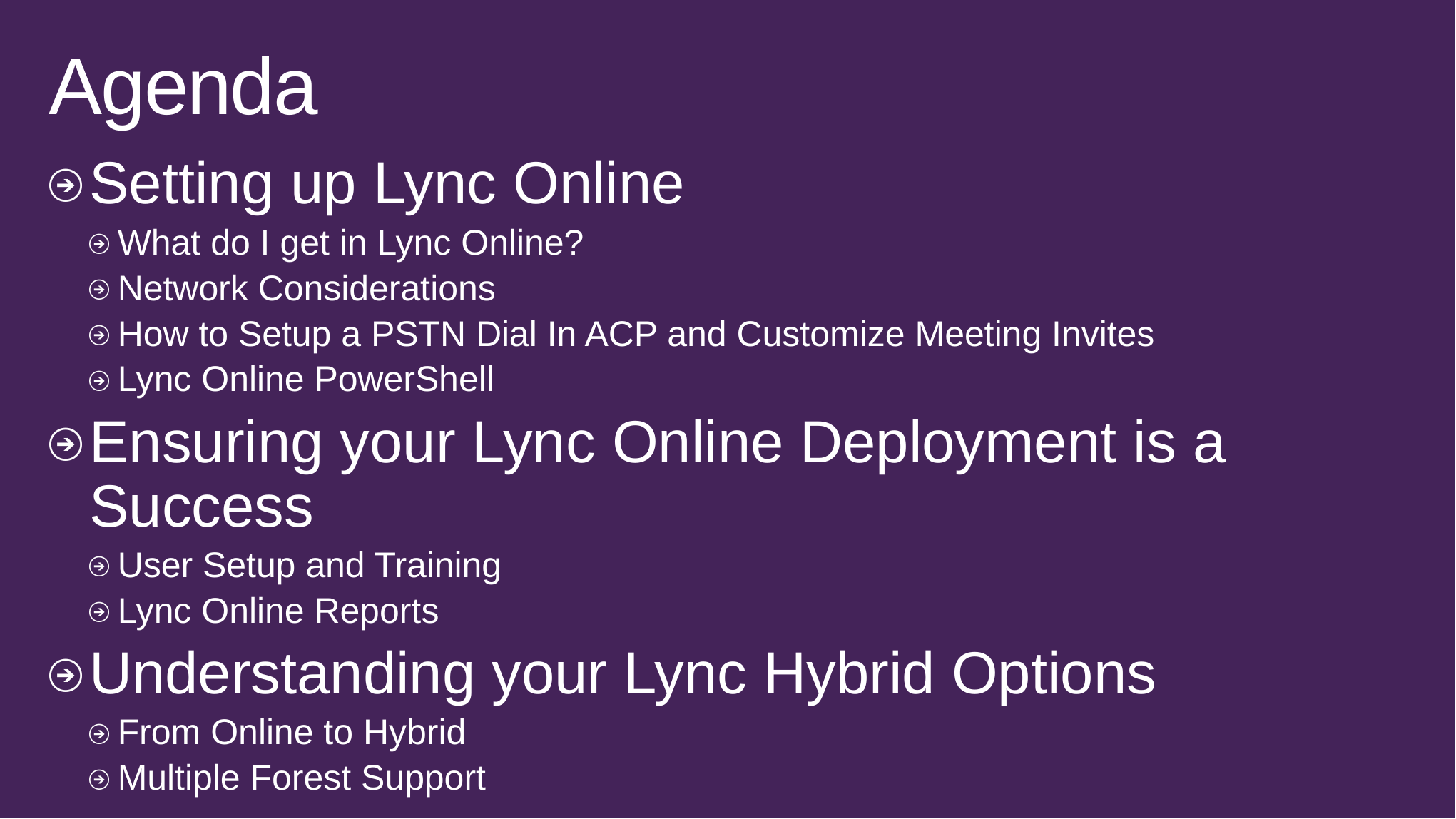

# Agenda
Setting up Lync Online
What do I get in Lync Online?
Network Considerations
How to Setup a PSTN Dial In ACP and Customize Meeting Invites
Lync Online PowerShell
Ensuring your Lync Online Deployment is a Success
User Setup and Training
Lync Online Reports
Understanding your Lync Hybrid Options
From Online to Hybrid
Multiple Forest Support